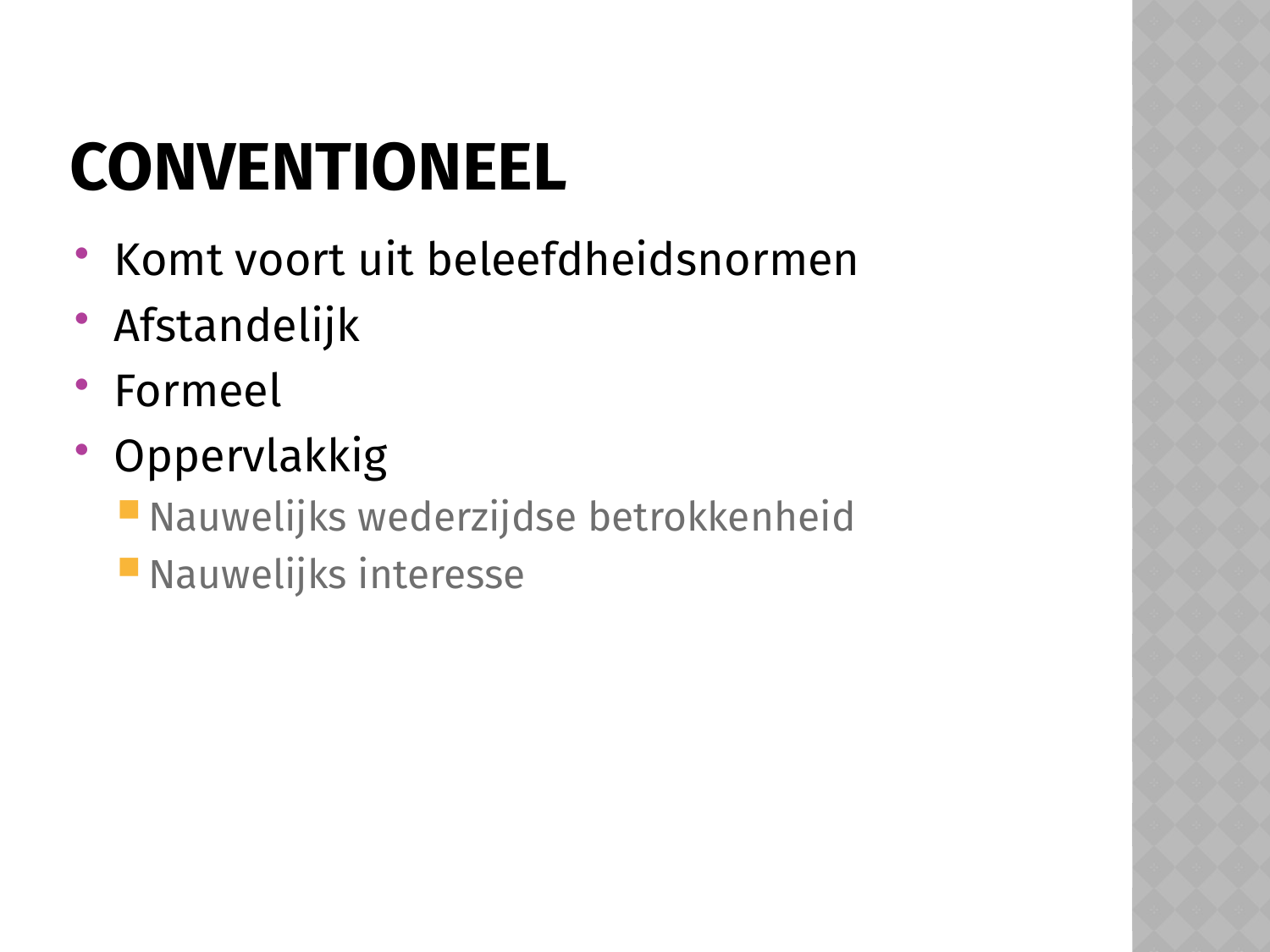

# Conventioneel
Komt voort uit beleefdheidsnormen
Afstandelijk
Formeel
Oppervlakkig
Nauwelijks wederzijdse betrokkenheid
Nauwelijks interesse